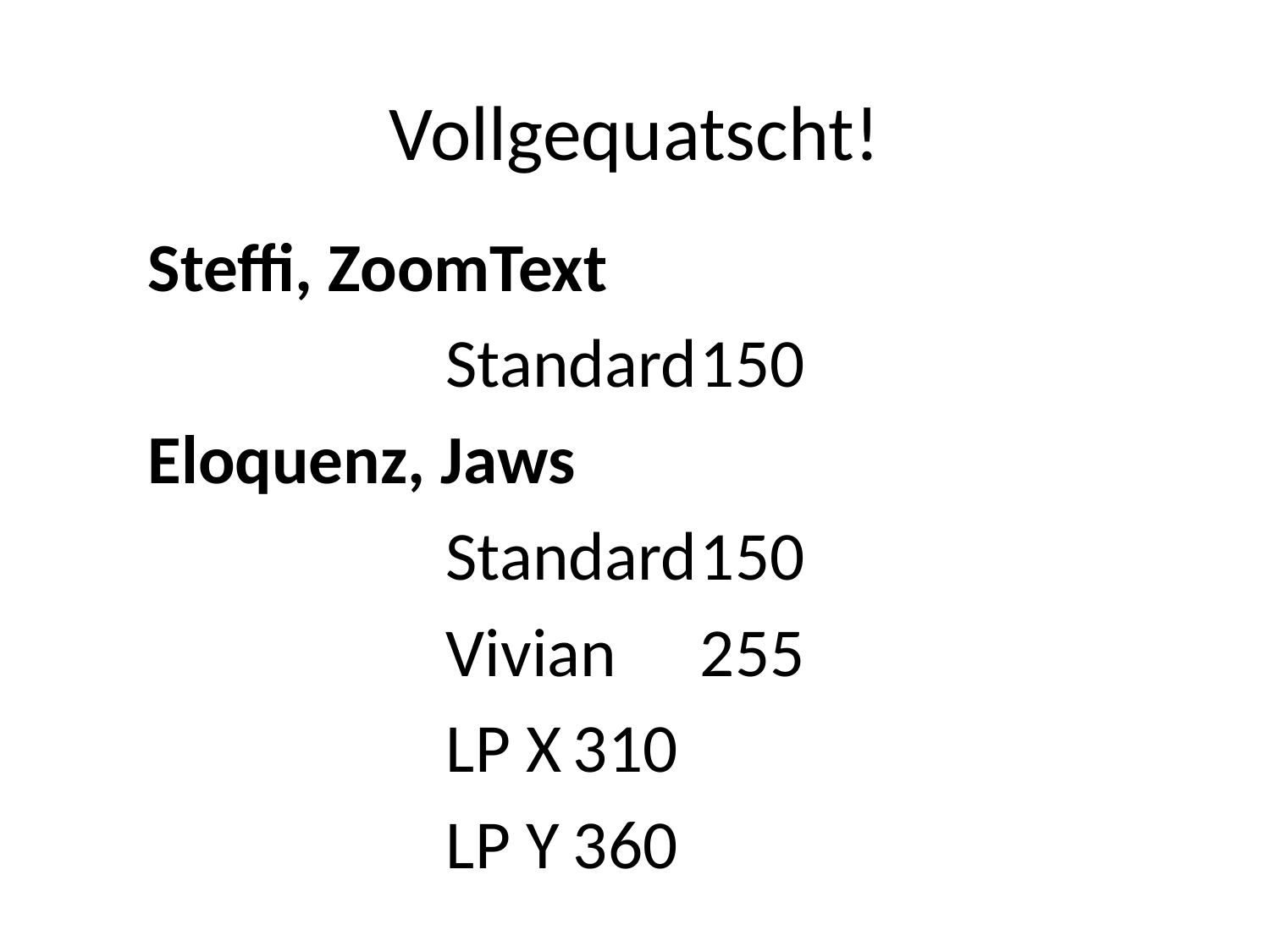

# Vollgequatscht!
Steffi, ZoomText
Standard	150
Eloquenz, Jaws
Standard	150
Vivian	255
LP X	310
LP Y	360